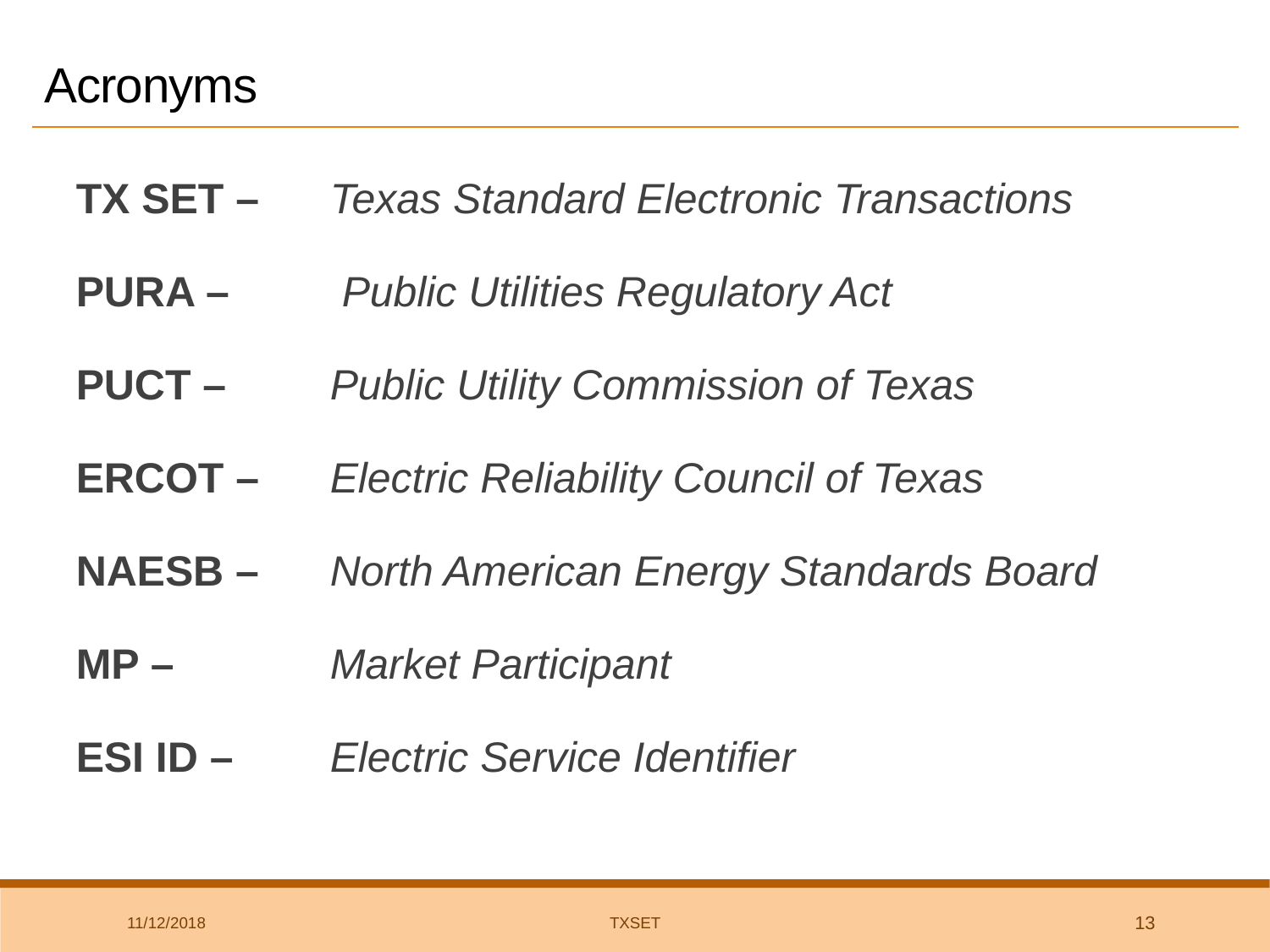

# Acronyms

TX SET – 	Texas Standard Electronic Transactions
PURA –	 Public Utilities Regulatory Act
PUCT – 	Public Utility Commission of Texas
ERCOT – 	Electric Reliability Council of Texas
NAESB – 	North American Energy Standards Board
MP – 		Market Participant
ESI ID – 	Electric Service Identifier

11/12/2018
TxSET
13